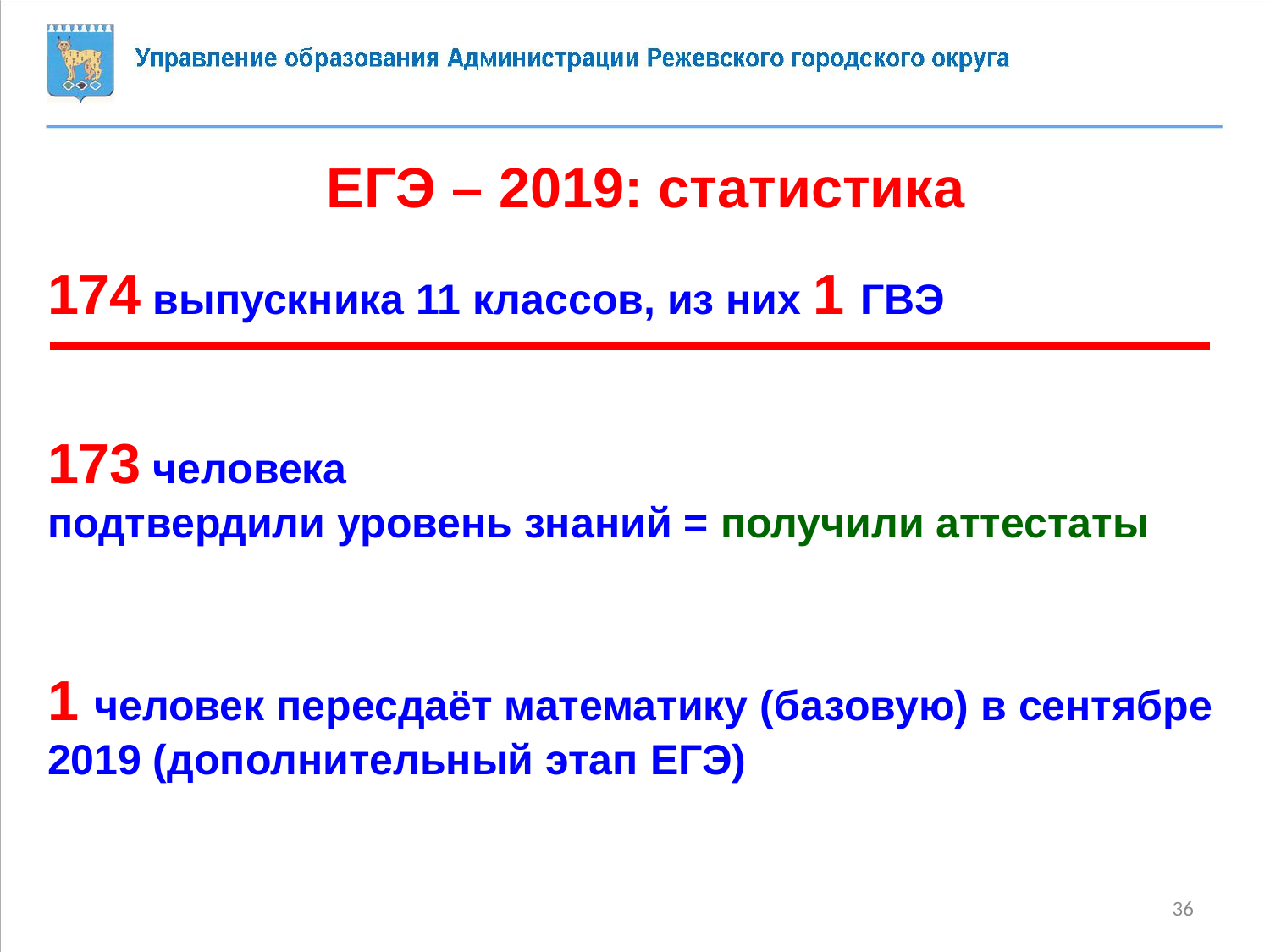

ЕГЭ – 2019: статистика
174 выпускника 11 классов, из них 1 ГВЭ

173 человека
подтвердили уровень знаний = получили аттестаты

1 человек пересдаёт математику (базовую) в сентябре 2019 (дополнительный этап ЕГЭ)

36